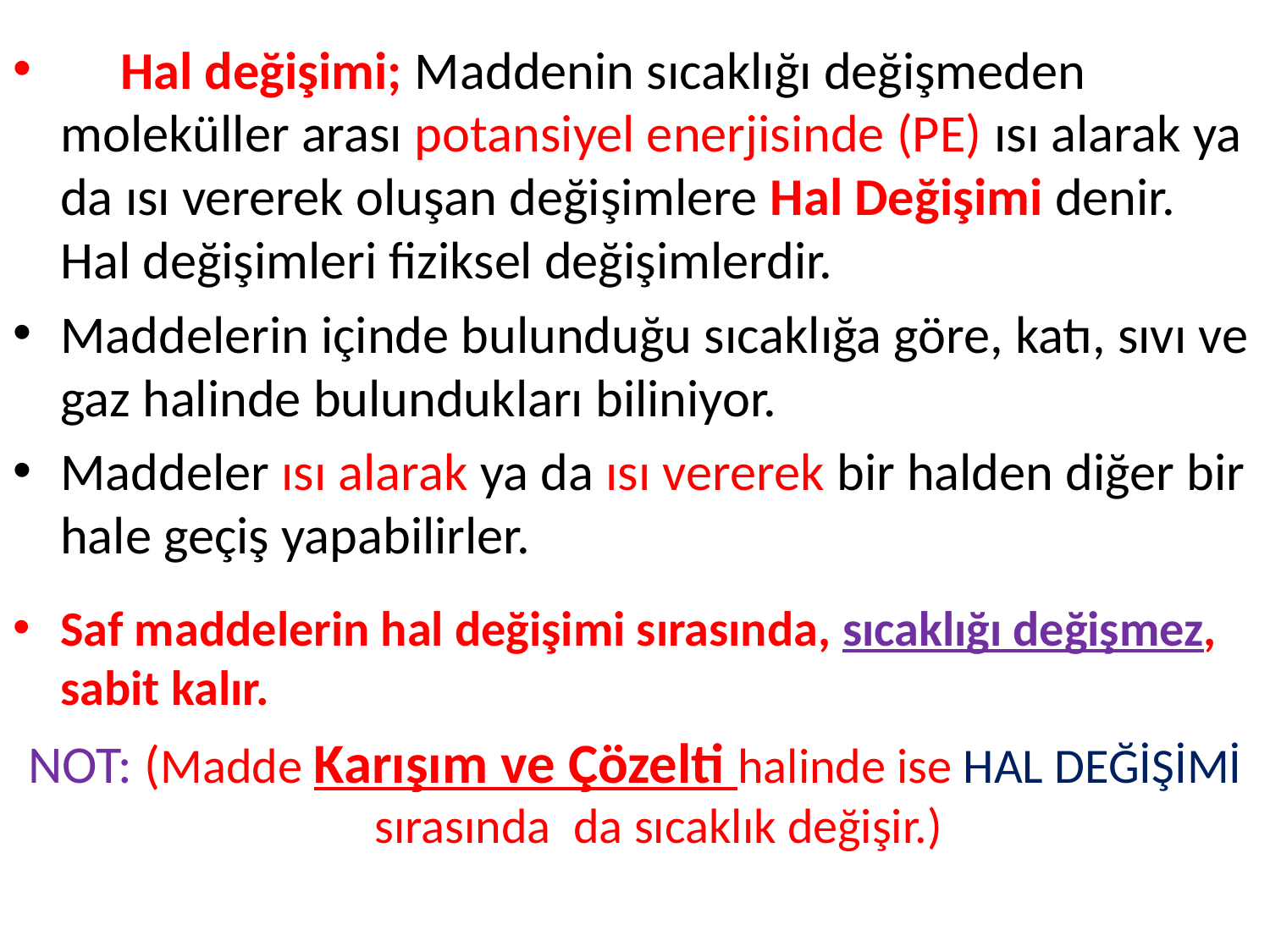

Hal değişimi; Maddenin sıcaklığı değişmeden moleküller arası potansiyel enerjisinde (PE) ısı alarak ya da ısı vererek oluşan değişimlere Hal Değişimi denir. Hal değişimleri fiziksel değişimlerdir.
Maddelerin içinde bulunduğu sıcaklığa göre, katı, sıvı ve gaz halinde bulundukları biliniyor.
Maddeler ısı alarak ya da ısı vererek bir halden diğer bir hale geçiş yapabilirler.

Saf maddelerin hal değişimi sırasında, sıcaklığı değişmez, sabit kalır.
NOT: (Madde Karışım ve Çözelti halinde ise hal değİşİmİ sırasında  da sıcaklık değişir.)